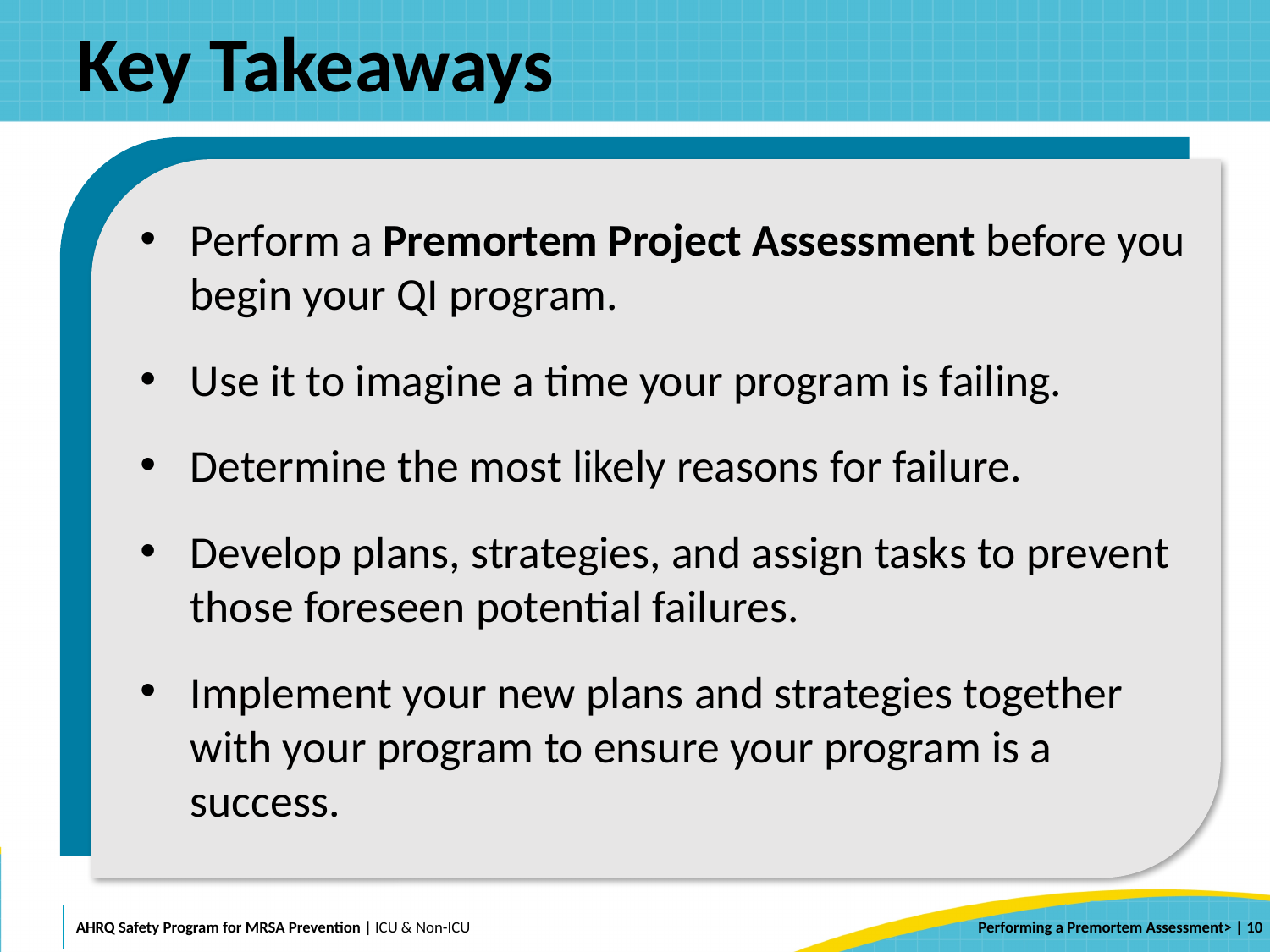

# Key Takeaways
Perform a Premortem Project Assessment before you begin your QI program.
Use it to imagine a time your program is failing.
Determine the most likely reasons for failure.
Develop plans, strategies, and assign tasks to prevent those foreseen potential failures.
Implement your new plans and strategies together with your program to ensure your program is a success.
 | 10